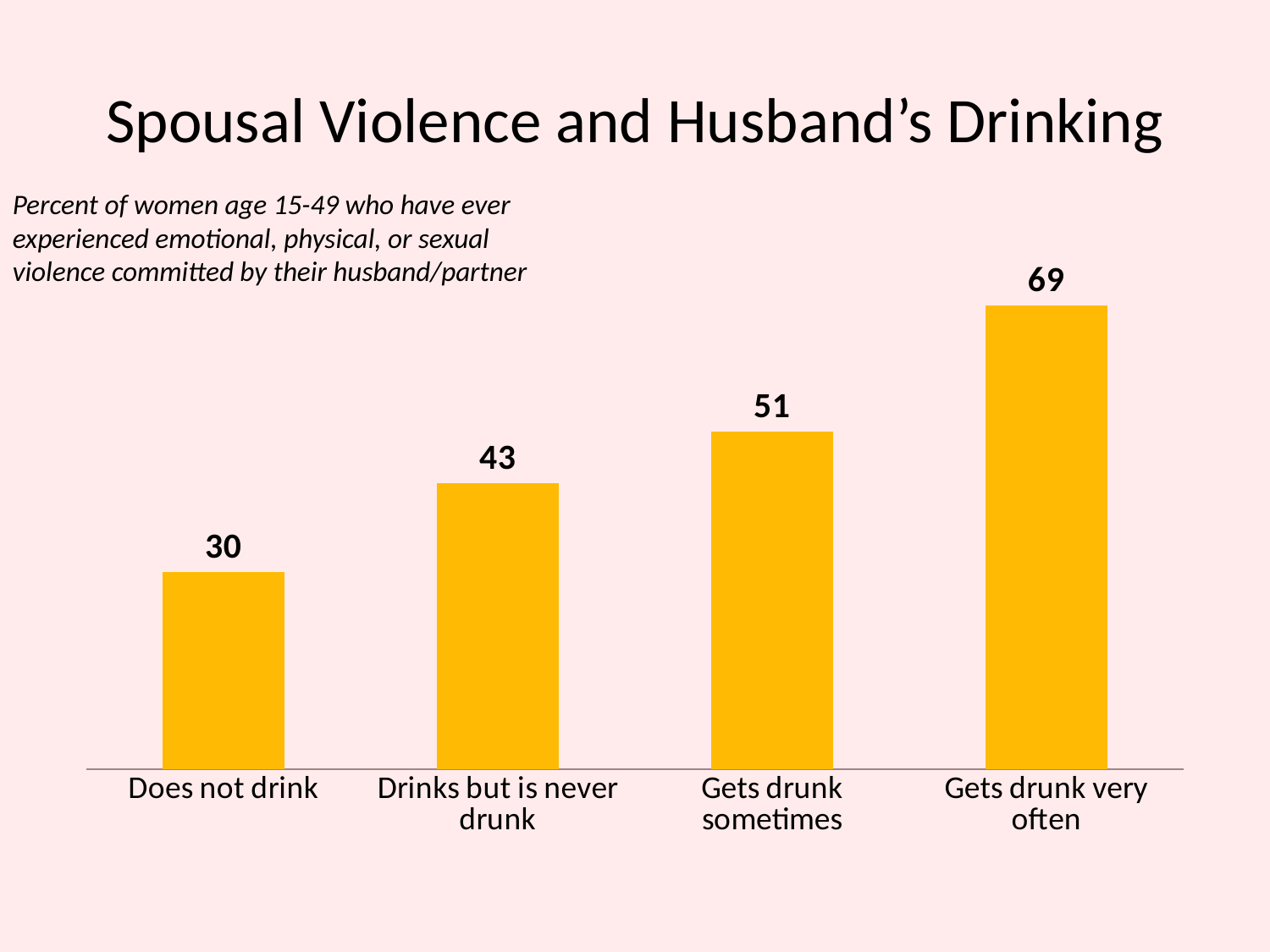

# Spousal Violence and Husband’s Drinking
Percent of women age 15-49 who have ever experienced emotional, physical, or sexual violence committed by their husband/partner

### Chart

| Category | Series 1 |
|---|---|
| Does not drink | 29.5 |
| Drinks but is never drunk | 42.8 |
| Gets drunk sometimes | 50.5 |
| Gets drunk very often | 69.4 |